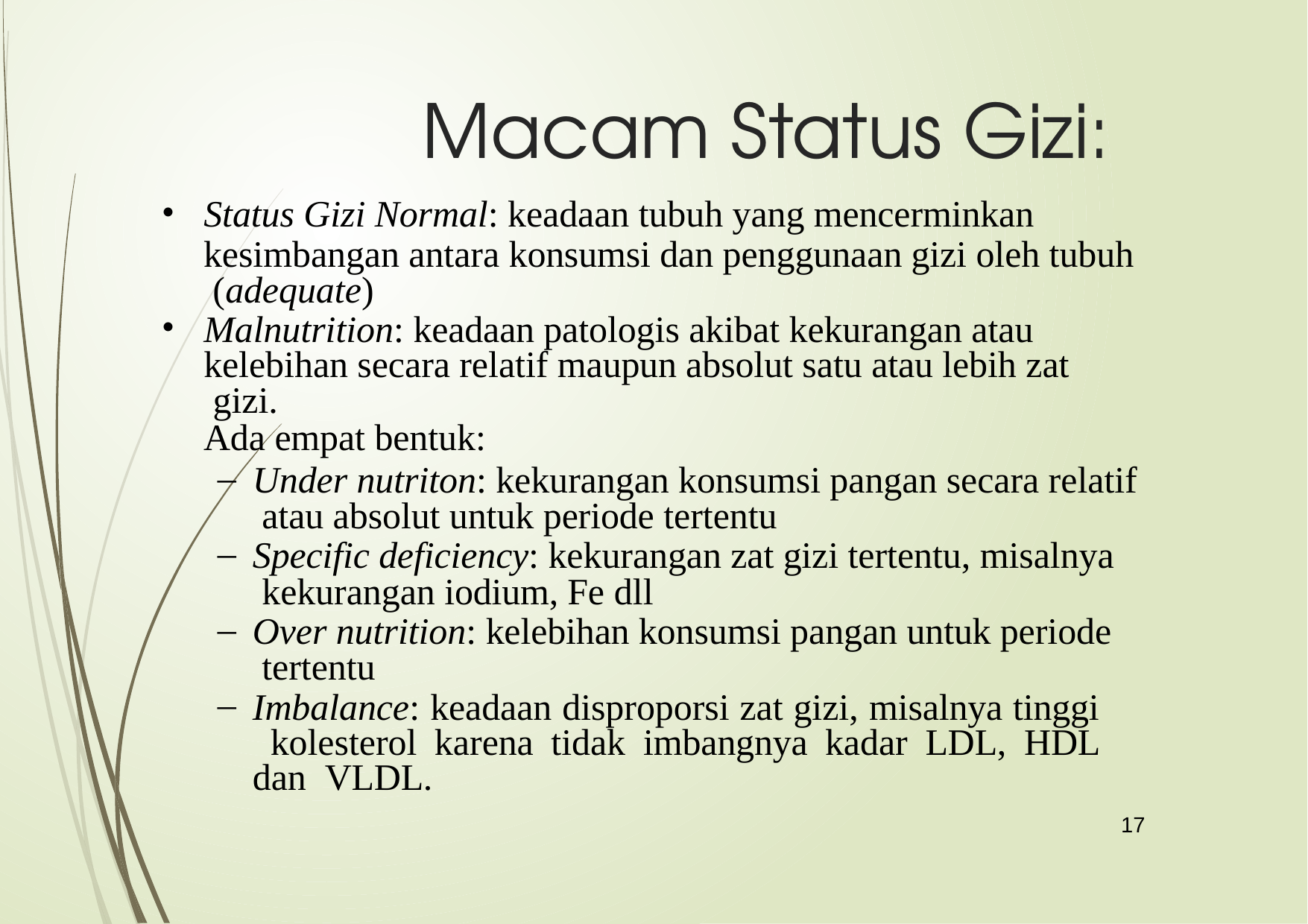

# Macam Status Gizi:
Status Gizi Normal: keadaan tubuh yang mencerminkan
kesimbangan antara konsumsi dan penggunaan gizi oleh tubuh  (adequate)
Malnutrition: keadaan patologis akibat kekurangan atau  kelebihan secara relatif maupun absolut satu atau lebih zat  gizi.
Ada empat bentuk:
Under nutriton: kekurangan konsumsi pangan secara relatif  atau absolut untuk periode tertentu
Specific deficiency: kekurangan zat gizi tertentu, misalnya  kekurangan iodium, Fe dll
Over nutrition: kelebihan konsumsi pangan untuk periode  tertentu
Imbalance: keadaan disproporsi zat gizi, misalnya tinggi  kolesterol karena tidak imbangnya kadar LDL, HDL dan  VLDL.
17